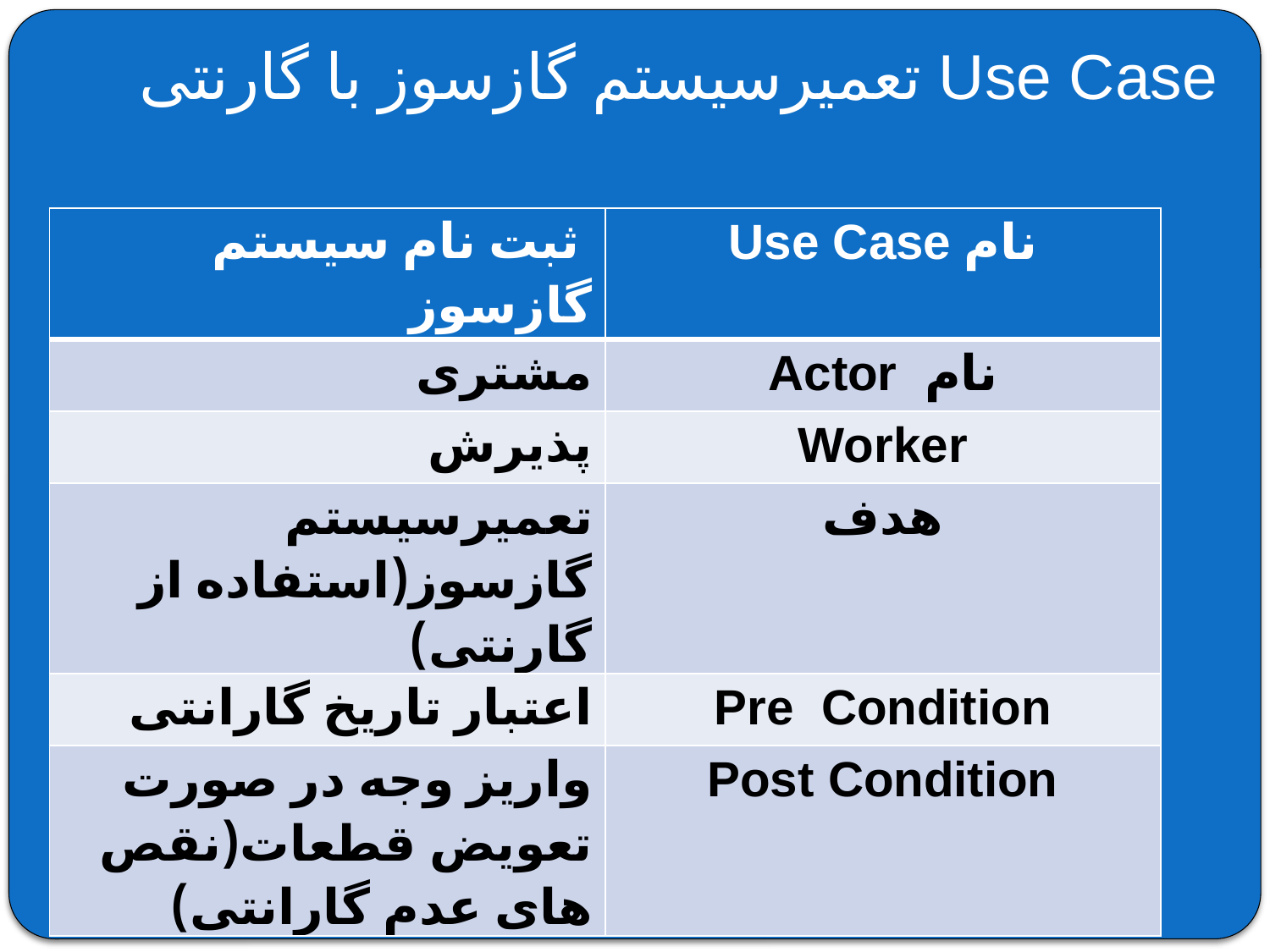

Use Case تعمیرسیستم گازسوز با گارنتی

| ثبت نام سیستم گازسوز | نام Use Case |
| --- | --- |
| مشتری | Actor نام |
| پذیرش | Worker |
| تعمیرسیستم گازسوز(استفاده از گارنتی) | هدف |
| اعتبار تاریخ گارانتی | Pre Condition |
| واریز وجه در صورت تعویض قطعات(نقص های عدم گارانتی) | Post Condition |